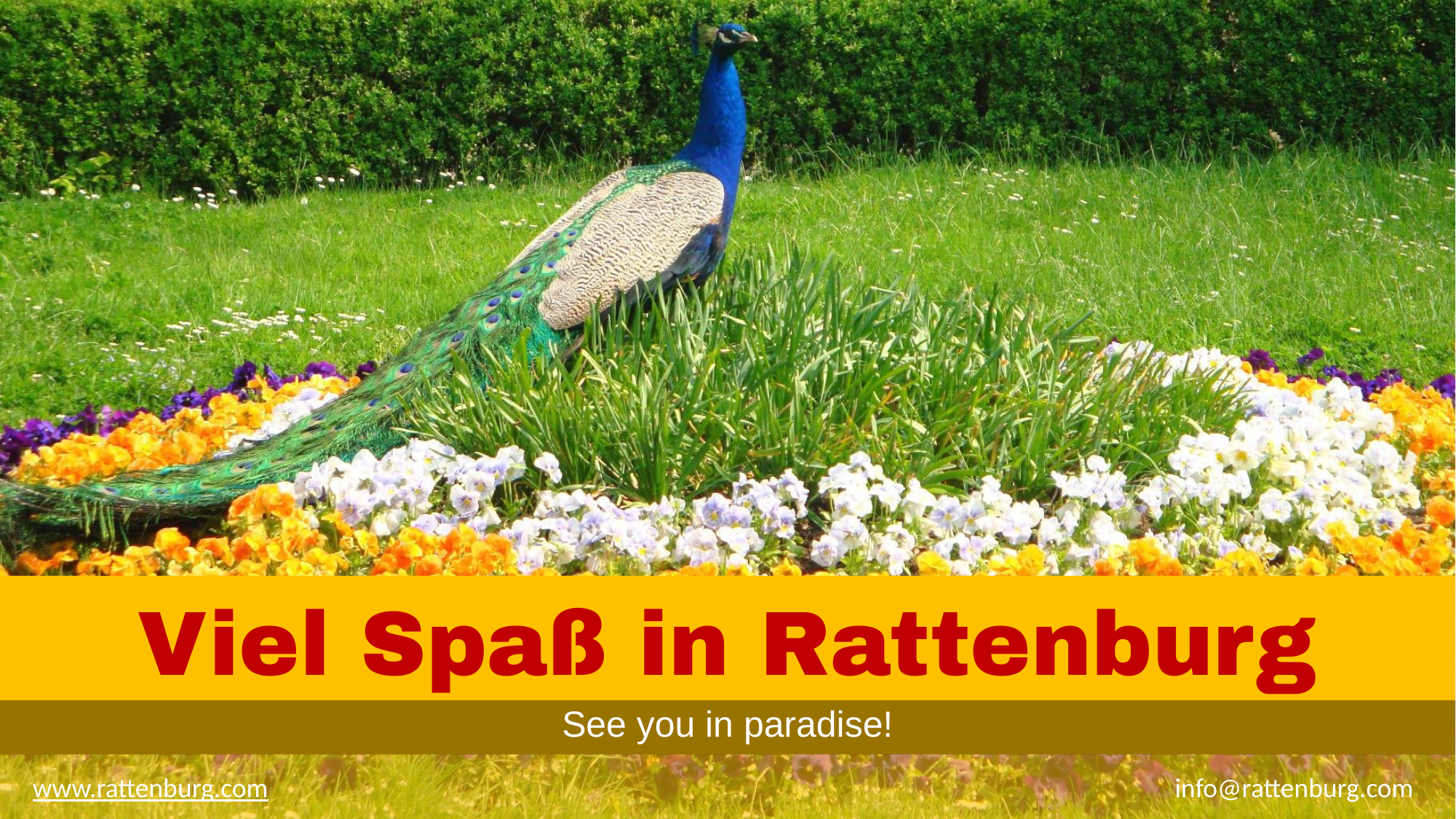

# Viel Spaß in Rattenburg
See you in paradise!
www.rattenburg.com                                                                                                                                                   info@rattenburg.com